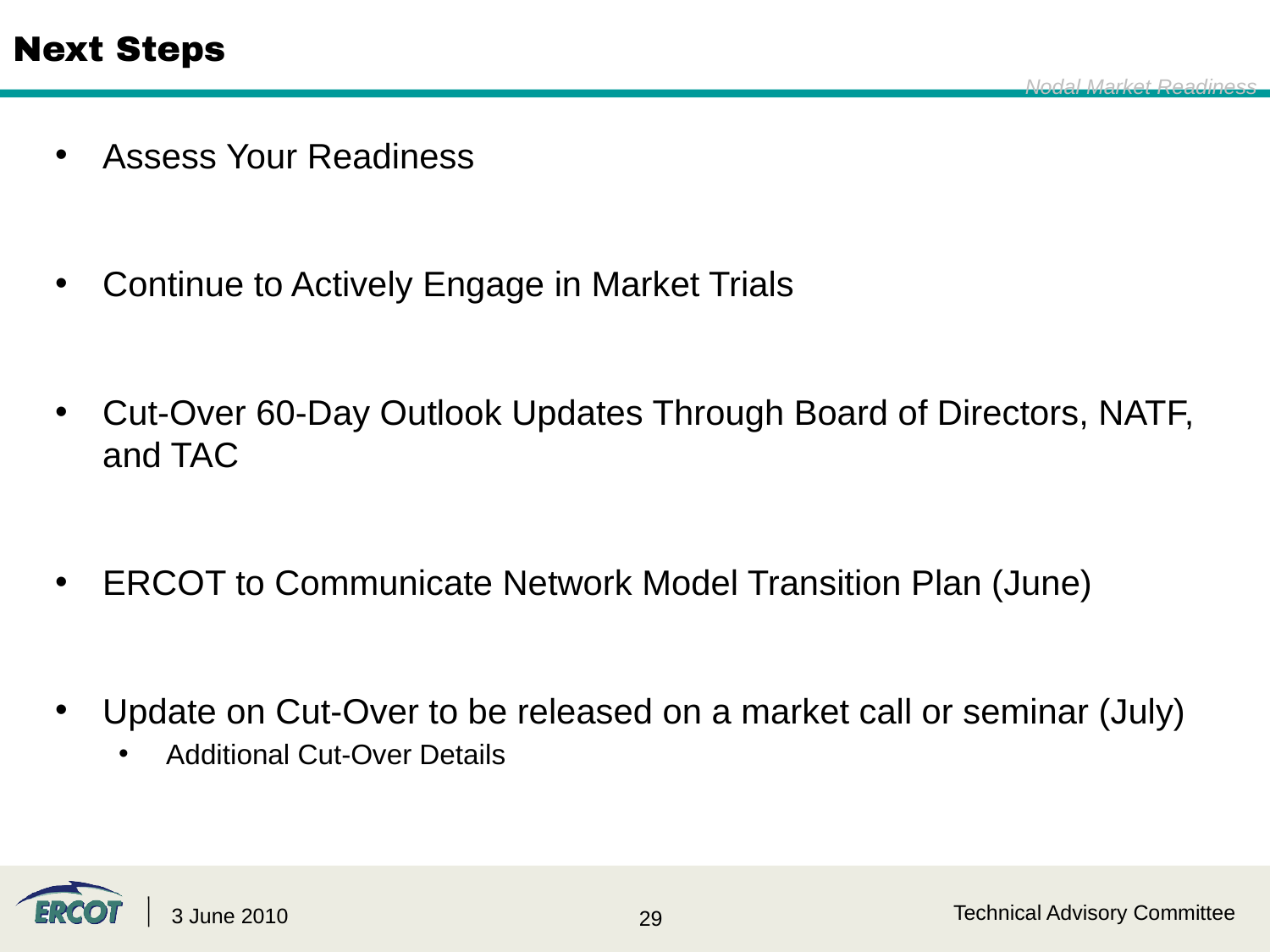

Next Steps
Nodal Market Readiness
Assess Your Readiness

Continue to Actively Engage in Market Trials

Cut-Over 60-Day Outlook Updates Through Board of Directors, NATF, and TAC

ERCOT to Communicate Network Model Transition Plan (June)

Update on Cut-Over to be released on a market call or seminar (July)
Additional Cut-Over Details

Technical Advisory Committee
3 June 2010